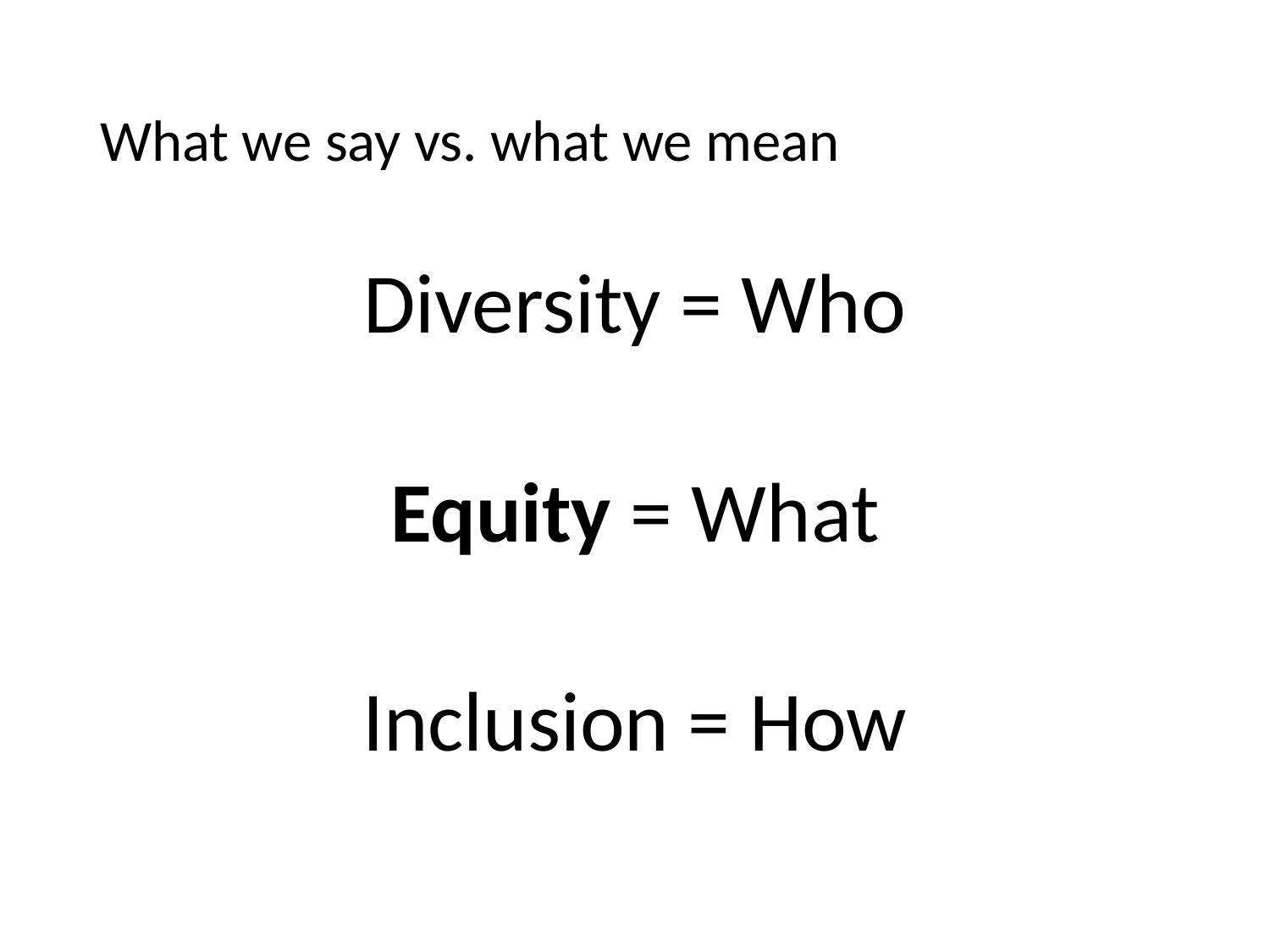

# What we say vs. what we mean
Diversity = Who

Equity = What

Inclusion = How